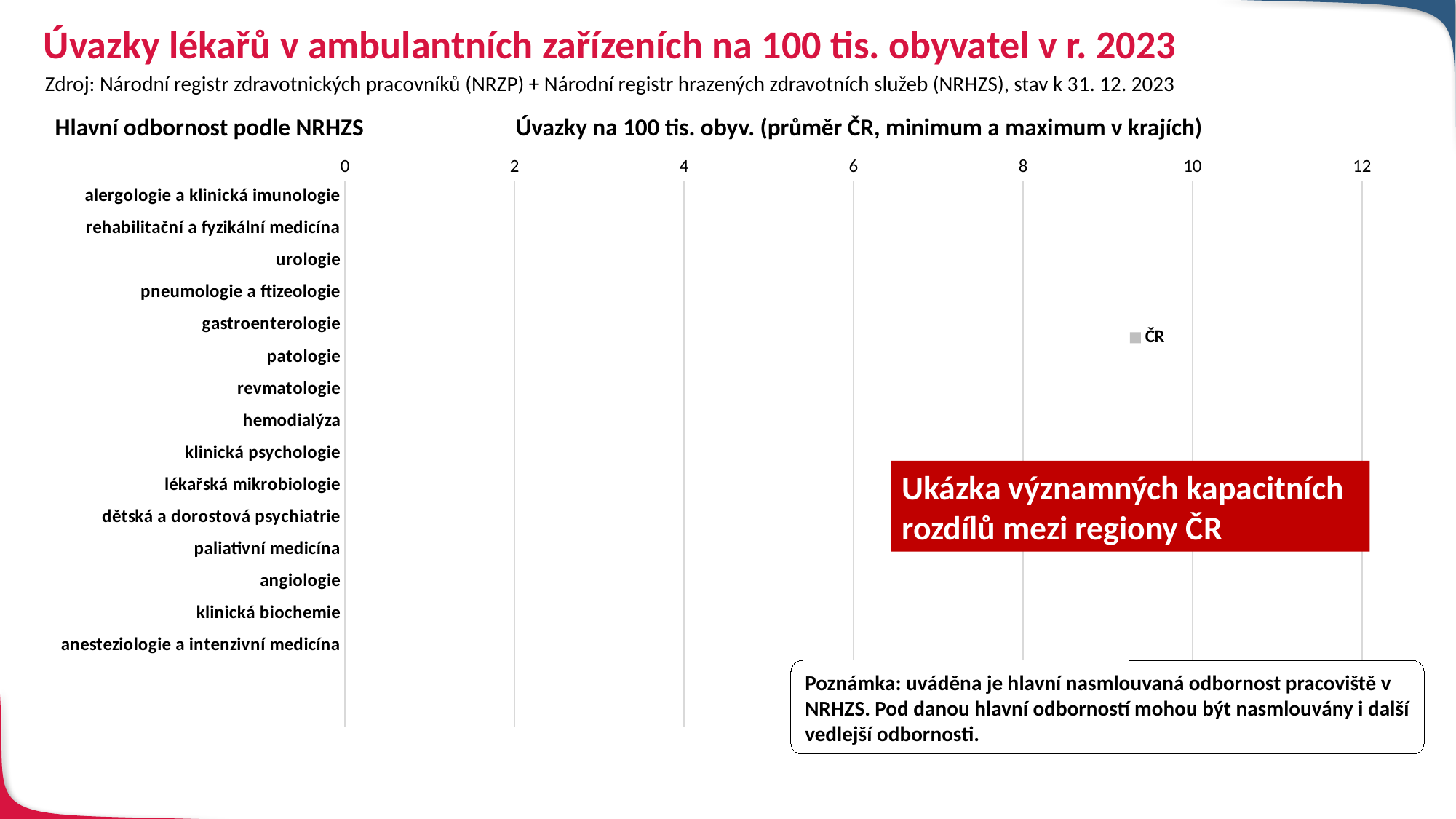

# Úvazky lékařů v ambulantních zařízeních na 100 tis. obyvatel v r. 2023
Zdroj: Národní registr zdravotnických pracovníků (NRZP) + Národní registr hrazených zdravotních služeb (NRHZS), stav k 31. 12. 2023
Hlavní odbornost podle NRHZS
Úvazky na 100 tis. obyv. (průměr ČR, minimum a maximum v krajích)

### Chart

| Category | ČR |
|---|---|
| alergologie a klinická imunologie | 3.327075 |
| rehabilitační a fyzikální medicína | 3.29789 |
| urologie | 2.685839 |
| pneumologie a ftizeologie | 2.330356 |
| gastroenterologie | 1.483072 |
| patologie | 1.342227 |
| revmatologie | 1.171735 |
| hemodialýza | 0.955527 |
| klinická psychologie | 0.861692 |
| lékařská mikrobiologie | 0.802307 |
| dětská a dorostová psychiatrie | 0.788361 |
| paliativní medicína | 0.739319 |
| angiologie | 0.717892 |
| klinická biochemie | 0.705424 |
| anesteziologie a intenzivní medicína | 0.604108 |
Ukázka významných kapacitních rozdílů mezi regiony ČR
Poznámka: uváděna je hlavní nasmlouvaná odbornost pracoviště v NRHZS. Pod danou hlavní odborností mohou být nasmlouvány i další vedlejší odbornosti.